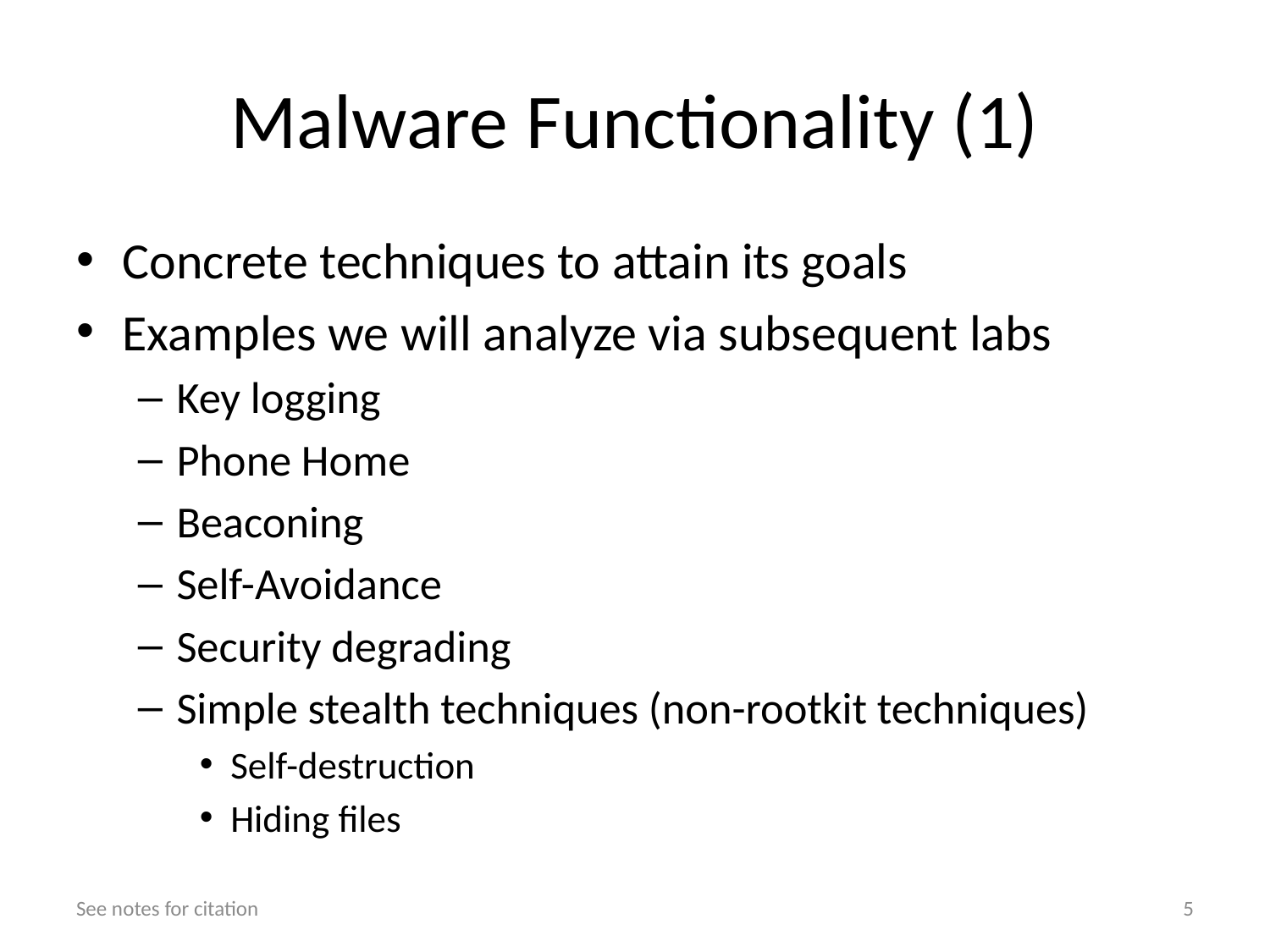

# Malware Functionality (1)
Concrete techniques to attain its goals
Examples we will analyze via subsequent labs
Key logging
Phone Home
Beaconing
Self-Avoidance
Security degrading
Simple stealth techniques (non-rootkit techniques)
Self-destruction
Hiding files
See notes for citation
5